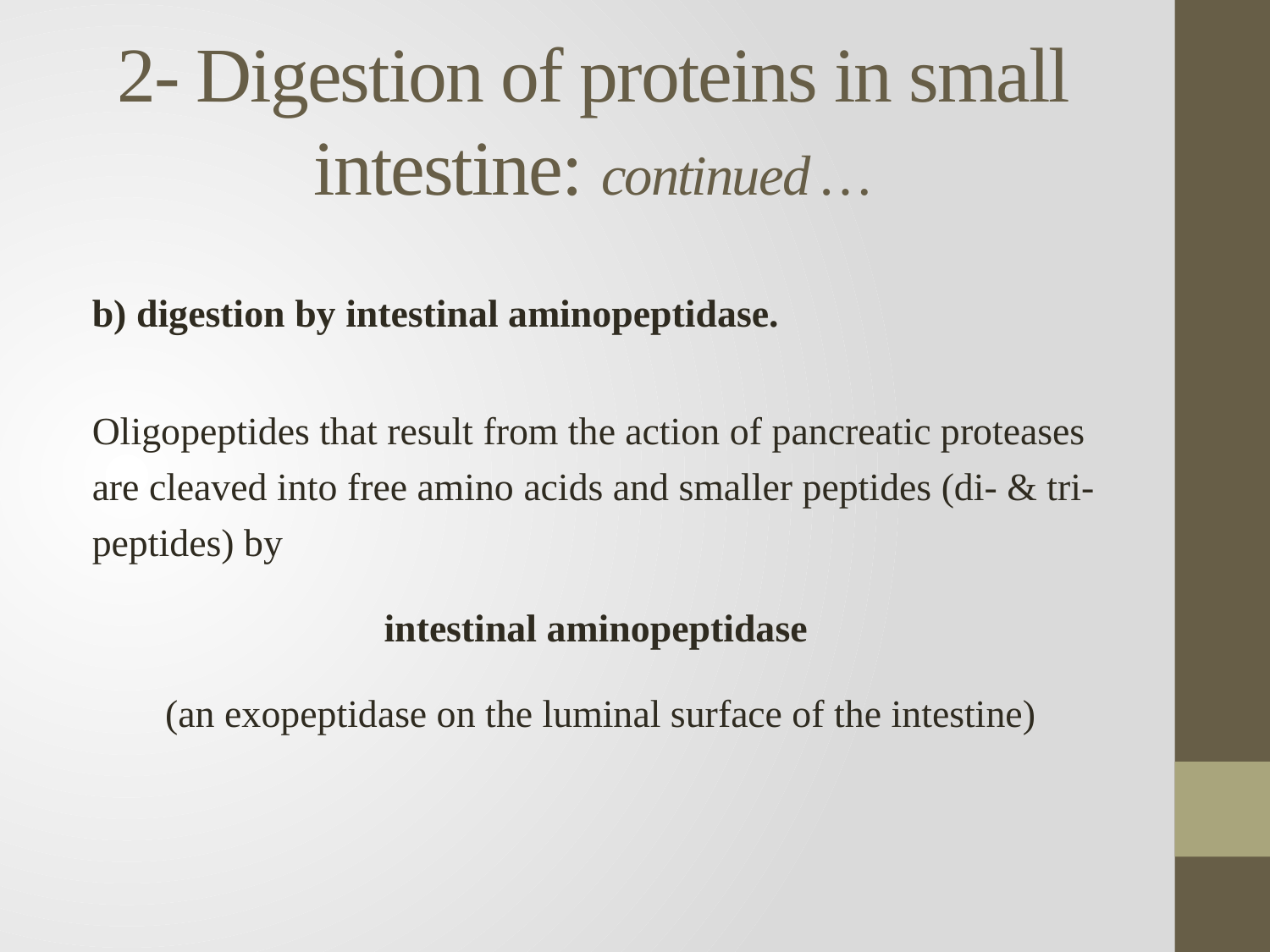

# 2- Digestion of proteins in small intestine: continued …
b) digestion by intestinal aminopeptidase.

Oligopeptides that result from the action of pancreatic proteases are cleaved into free amino acids and smaller peptides (di- & tri-peptides) by

intestinal aminopeptidase

(an exopeptidase on the luminal surface of the intestine)